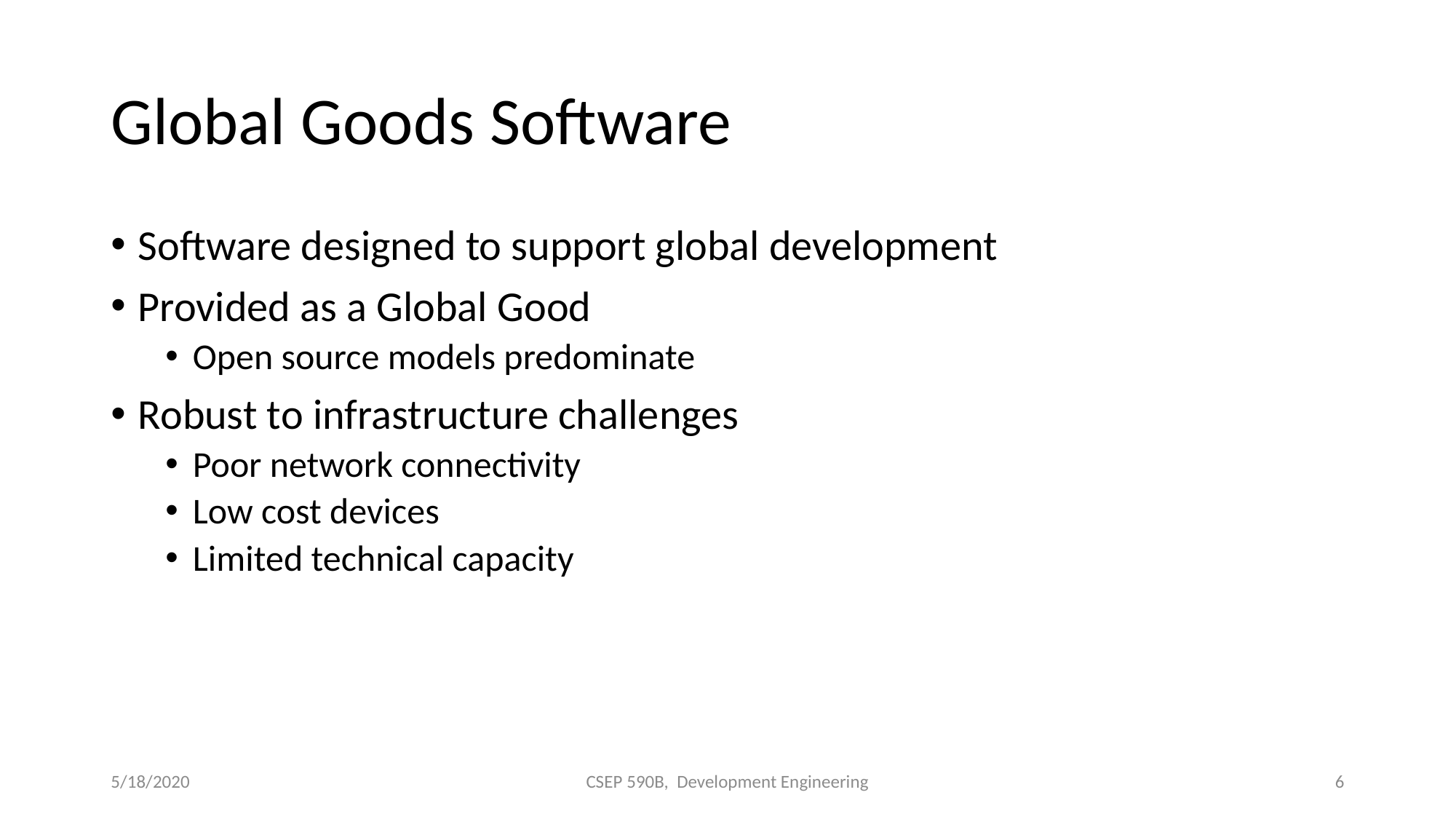

# Global Goods Software
Software designed to support global development
Provided as a Global Good
Open source models predominate
Robust to infrastructure challenges
Poor network connectivity
Low cost devices
Limited technical capacity
5/18/2020
CSEP 590B,  Development Engineering
6